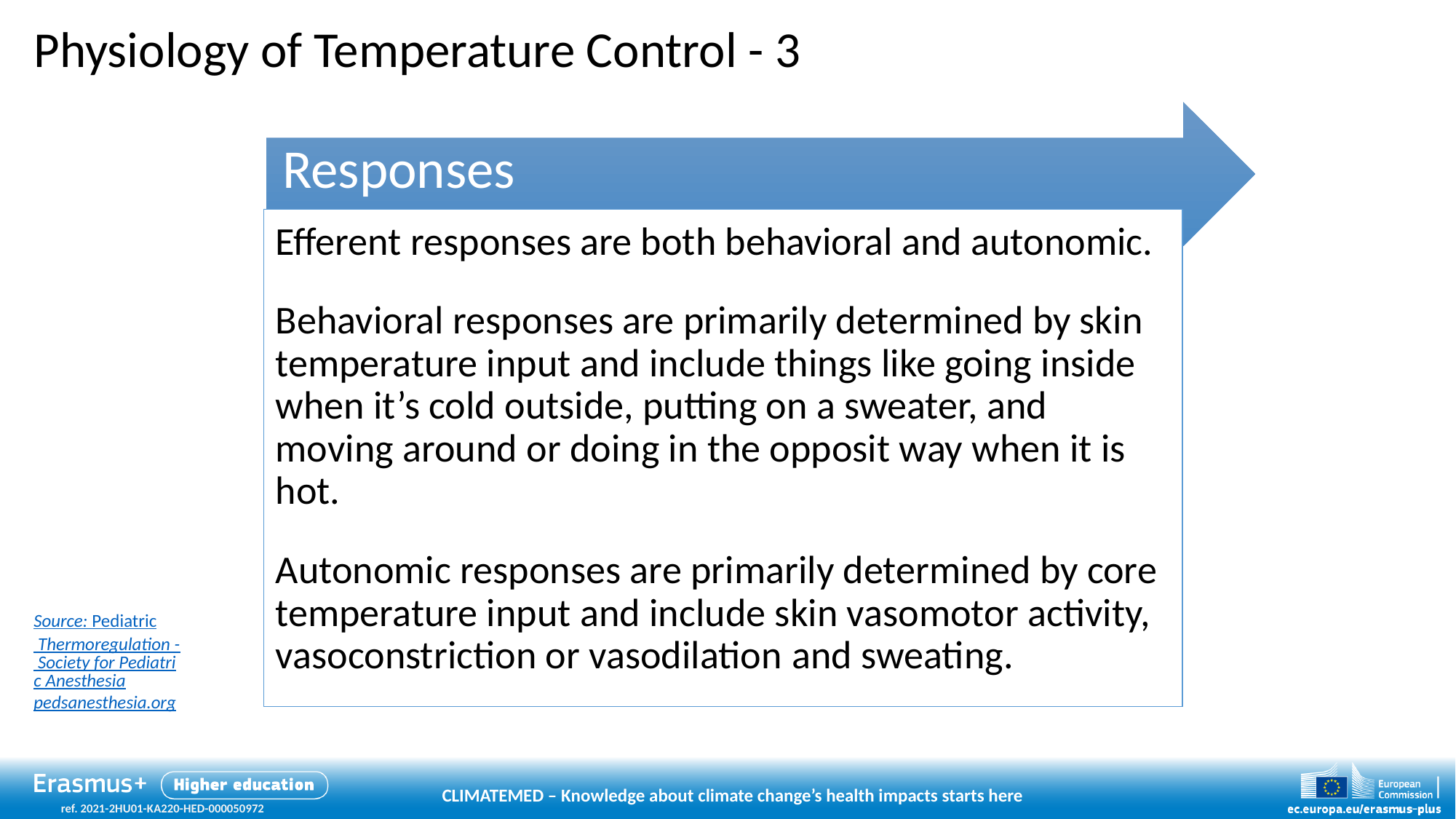

# Physiology of Temperature Control - 3
Responses
Efferent responses are both behavioral and autonomic.

Behavioral responses are primarily determined by skin temperature input and include things like going inside when it’s cold outside, putting on a sweater, and moving around or doing in the opposit way when it is hot.

Autonomic responses are primarily determined by core temperature input and include skin vasomotor activity, vasoconstriction or vasodilation and sweating.
Source: Pediatric Thermoregulation - Society for Pediatric Anesthesia
pedsanesthesia.org